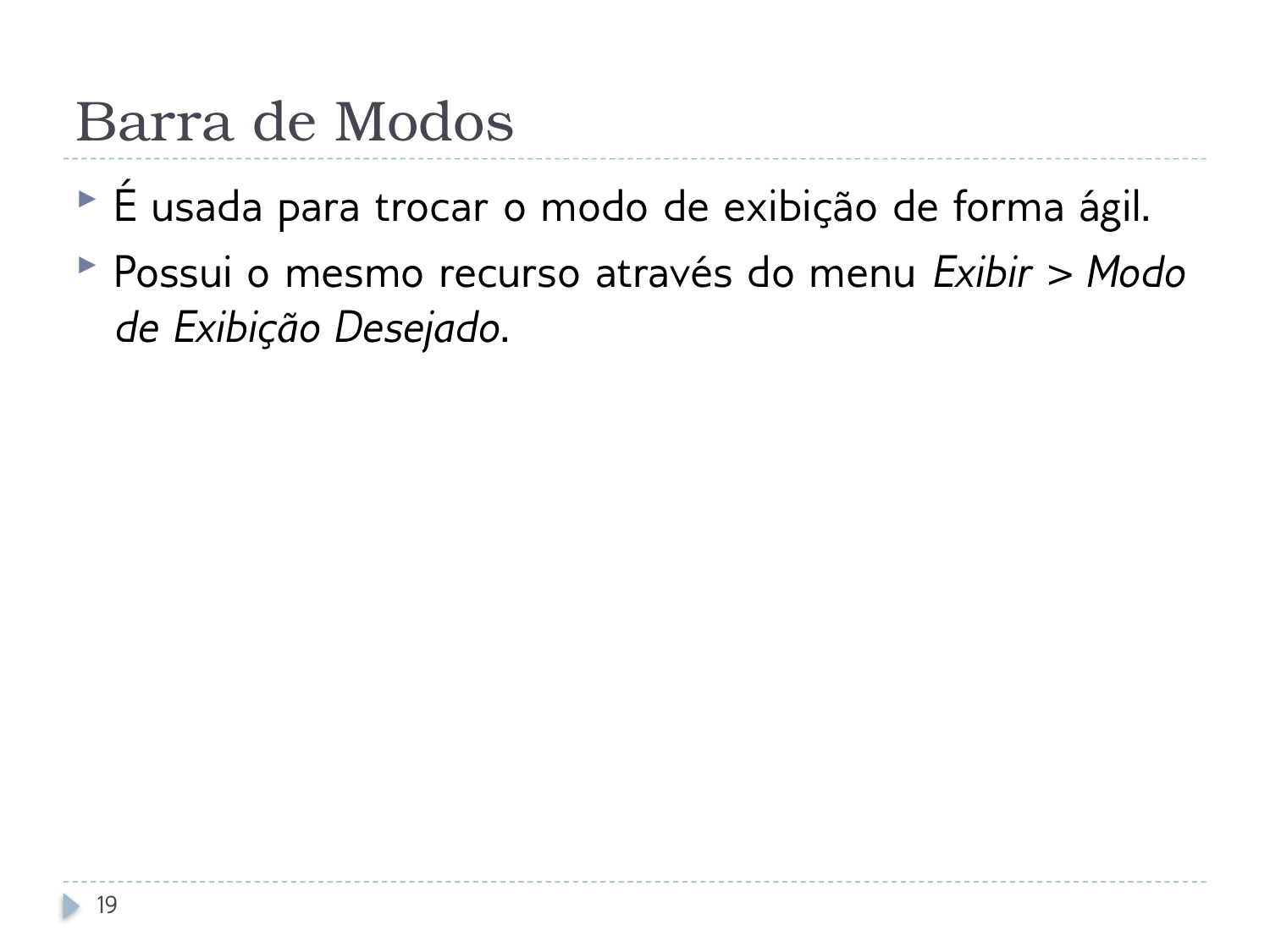

# Barra de Modos
É usada para trocar o modo de exibição de forma ágil.
Possui o mesmo recurso através do menu Exibir > Modo de Exibição Desejado.
19